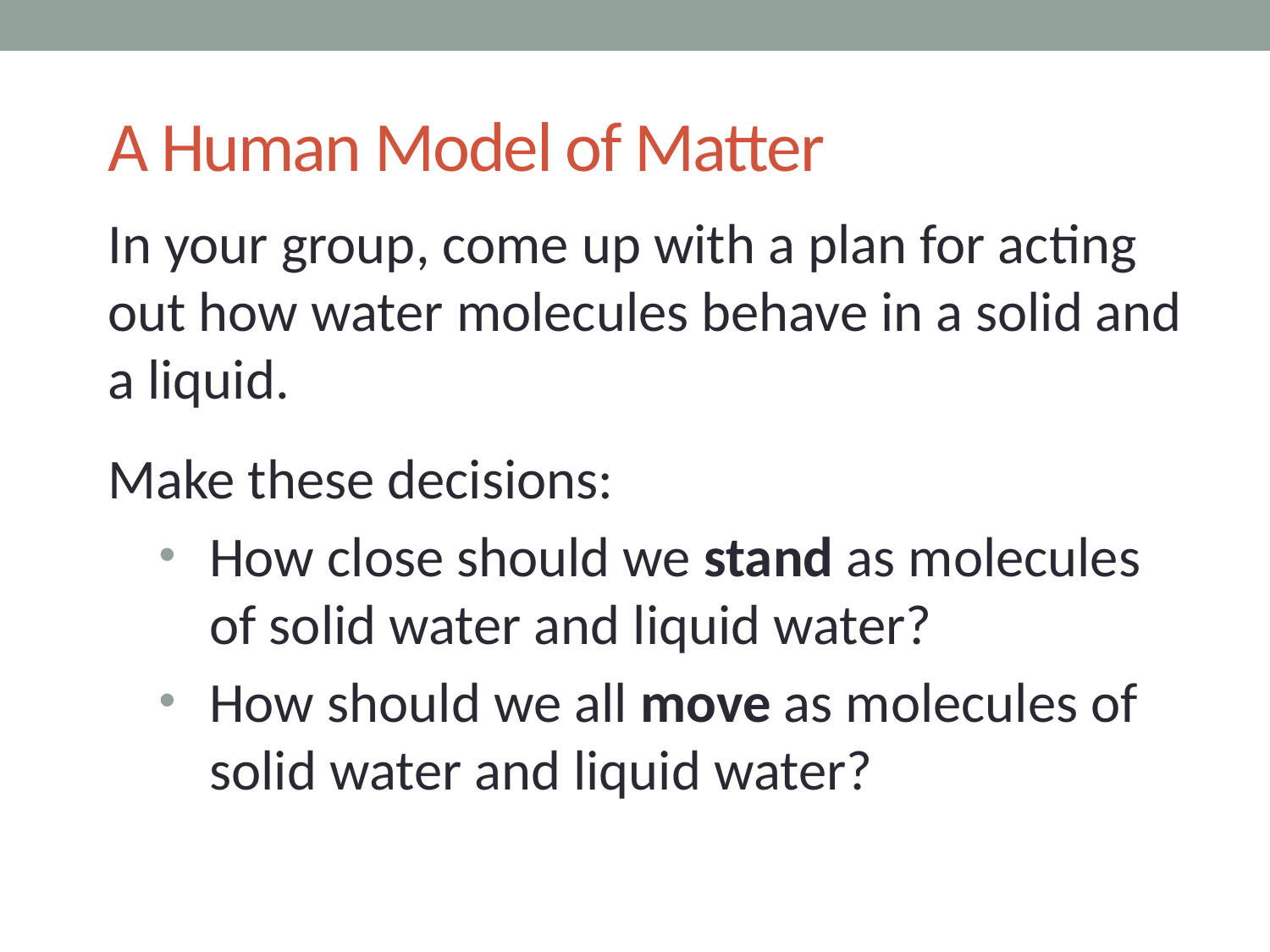

# A Human Model of Matter
In your group, come up with a plan for acting out how water molecules behave in a solid and a liquid.
Make these decisions:
How close should we stand as molecules of solid water and liquid water?
How should we all move as molecules of solid water and liquid water?